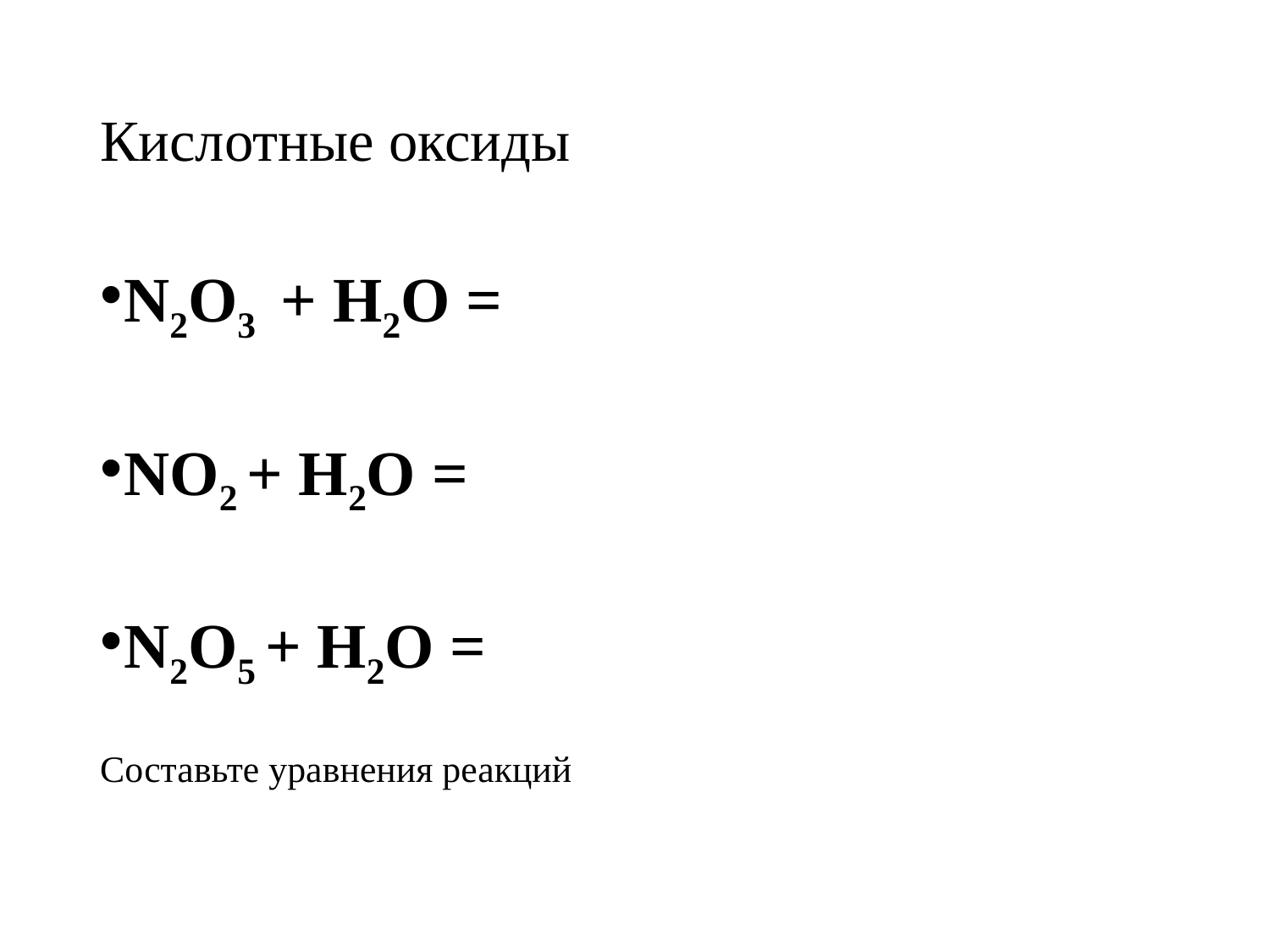

# Кислотные оксиды
N2O3  + H2O =

NO2 + H2O =

N2O5 + H2O =

Составьте уравнения реакций